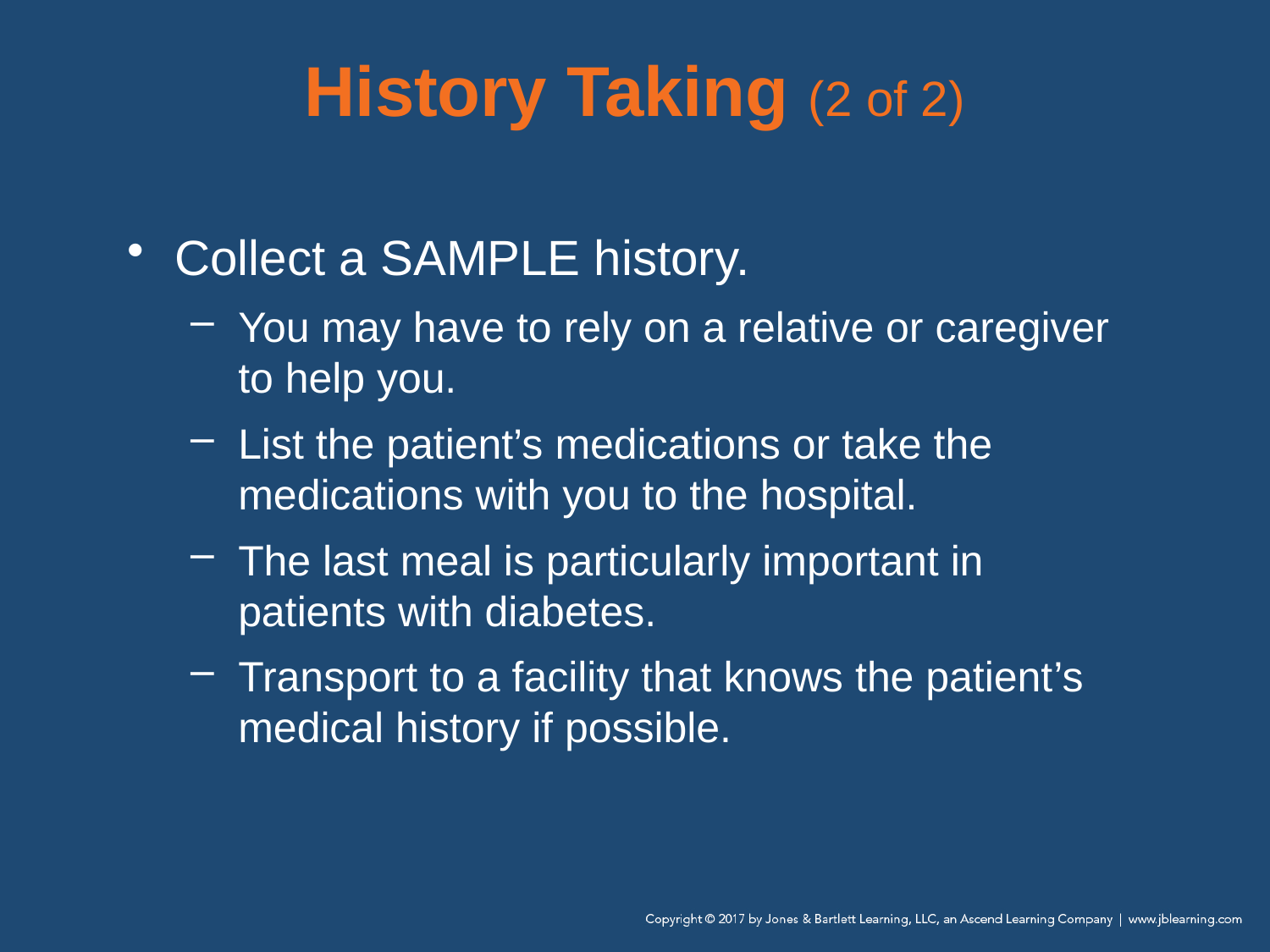

# History Taking (2 of 2)
Collect a SAMPLE history.
You may have to rely on a relative or caregiver to help you.
List the patient’s medications or take the medications with you to the hospital.
The last meal is particularly important in patients with diabetes.
Transport to a facility that knows the patient’s medical history if possible.